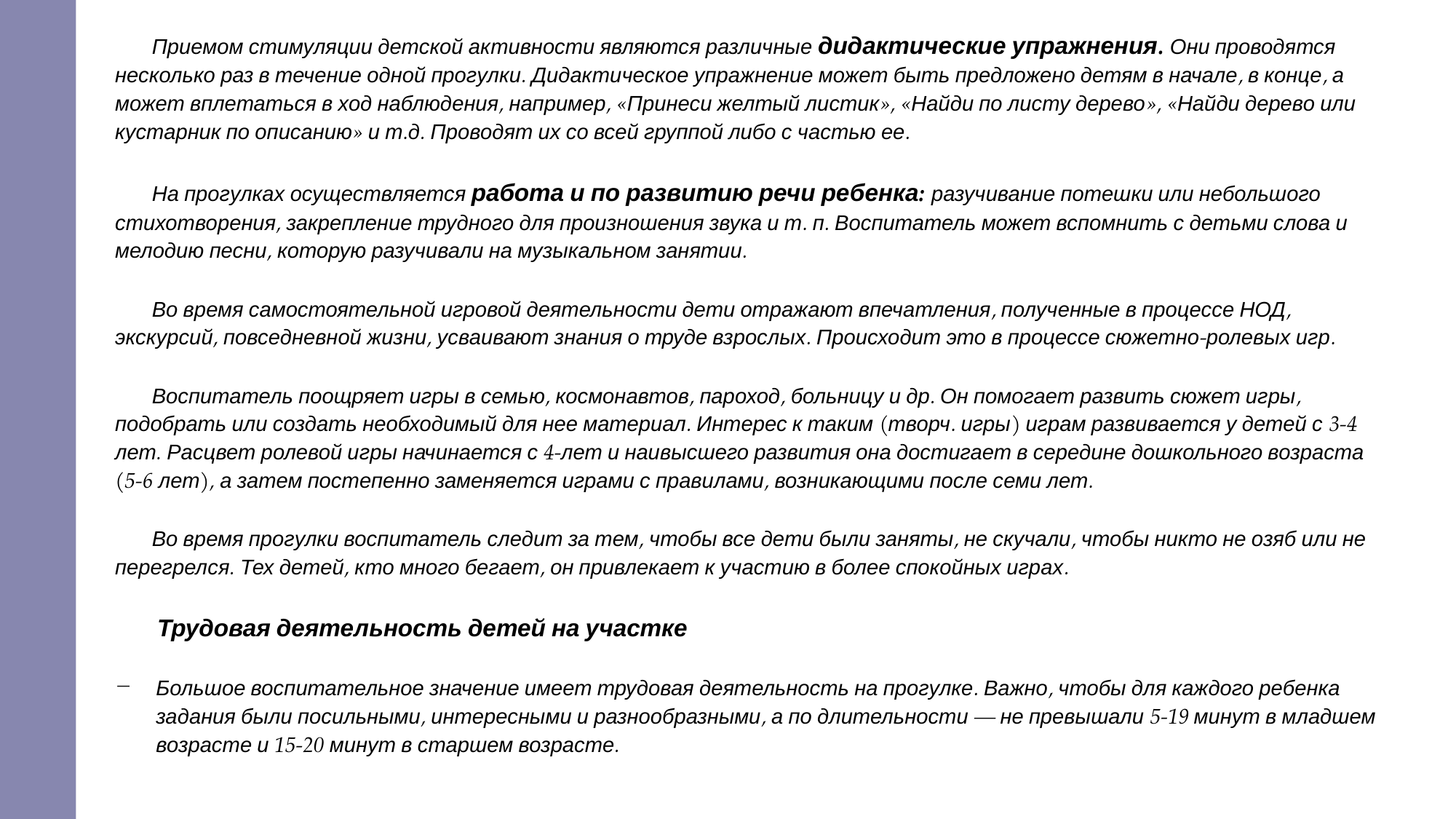

Приемом стимуляции детской активности являются различные дидактические упражнения. Они проводятся несколько раз в течение одной прогулки. Дидактическое упражнение может быть предложено детям в начале, в конце, а может вплетаться в ход наблюдения, например, «Принеси желтый листик», «Найди по листу дерево», «Найди дерево или кустарник по описанию» и т.д. Проводят их со всей группой либо с частью ее.

       На прогулках осуществляется работа и по развитию речи ребенка: разучивание потешки или небольшого стихотворения, закрепление трудного для произношения звука и т. п. Воспитатель может вспомнить с детьми слова и мелодию песни, которую разучивали на музыкальном занятии.

       Во время самостоятельной игровой деятельности дети отражают впечатления, полученные в процессе НОД, экскурсий, повседневной жизни, усваивают знания о труде взрослых. Происходит это в процессе сюжетно-ролевых игр.

       Воспитатель поощряет игры в семью, космонавтов, пароход, больницу и др. Он помогает развить сюжет игры, подобрать или создать необходимый для нее материал. Интерес к таким (творч. игры) играм развивается у детей с 3-4 лет. Расцвет ролевой игры начинается с 4-лет и наивысшего развития она достигает в середине дошкольного возраста (5-6 лет), а затем постепенно заменяется играми с правилами, возникающими после семи лет.

       Во время прогулки воспитатель следит за тем, чтобы все дети были заняты, не скучали, чтобы никто не озяб или не перегрелся. Тех детей, кто много бегает, он привлекает к участию в более спокойных играх.

        Трудовая деятельность детей на участке

Большое воспитательное значение имеет трудовая деятельность на прогулке. Важно, чтобы для каждого ребенка задания были посильными, интересными и разнообразными, а по длительности — не превышали 5-19 минут в младшем возрасте и 15-20 минут в старшем возрасте.